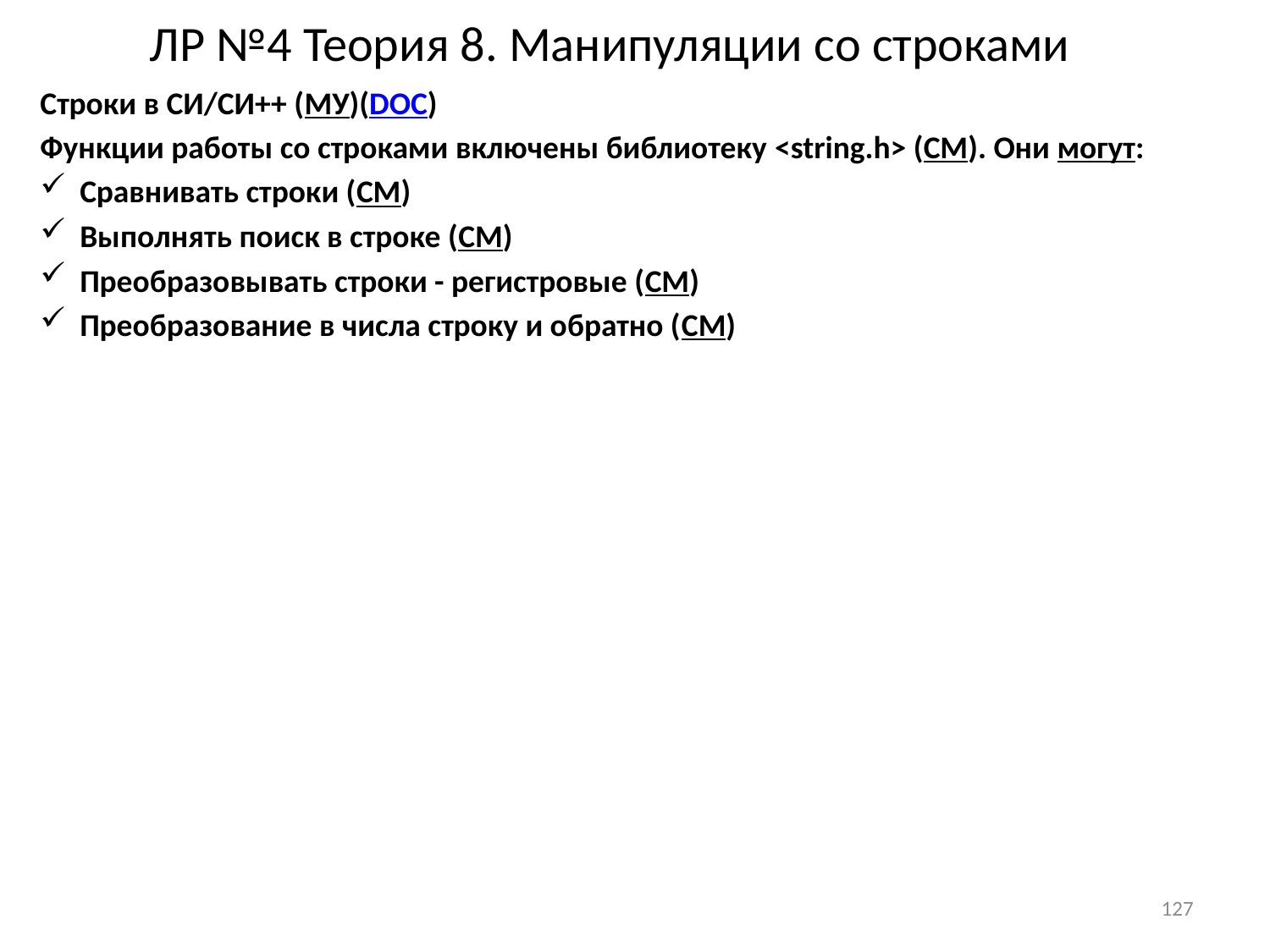

# ЛР №4 Теория 8. Манипуляции со строками
Строки в СИ/СИ++ (МУ)(DOC)
Функции работы со строками включены библиотеку <string.h> (СМ). Они могут:
Сравнивать строки (СМ)
Выполнять поиск в строке (СМ)
Преобразовывать строки - регистровые (СМ)
Преобразование в числа строку и обратно (СМ)

127